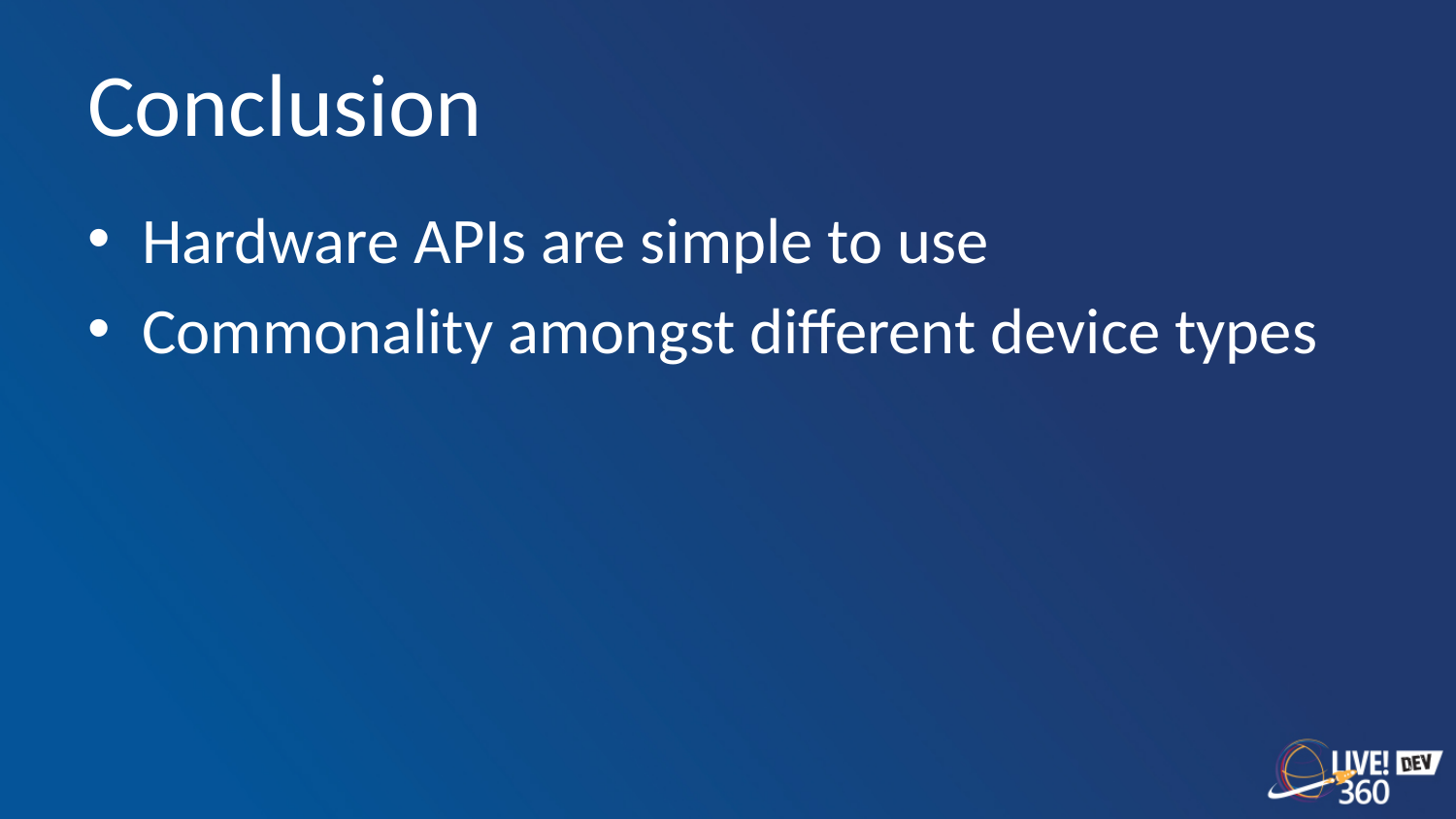

# Conclusion
Hardware APIs are simple to use
Commonality amongst different device types